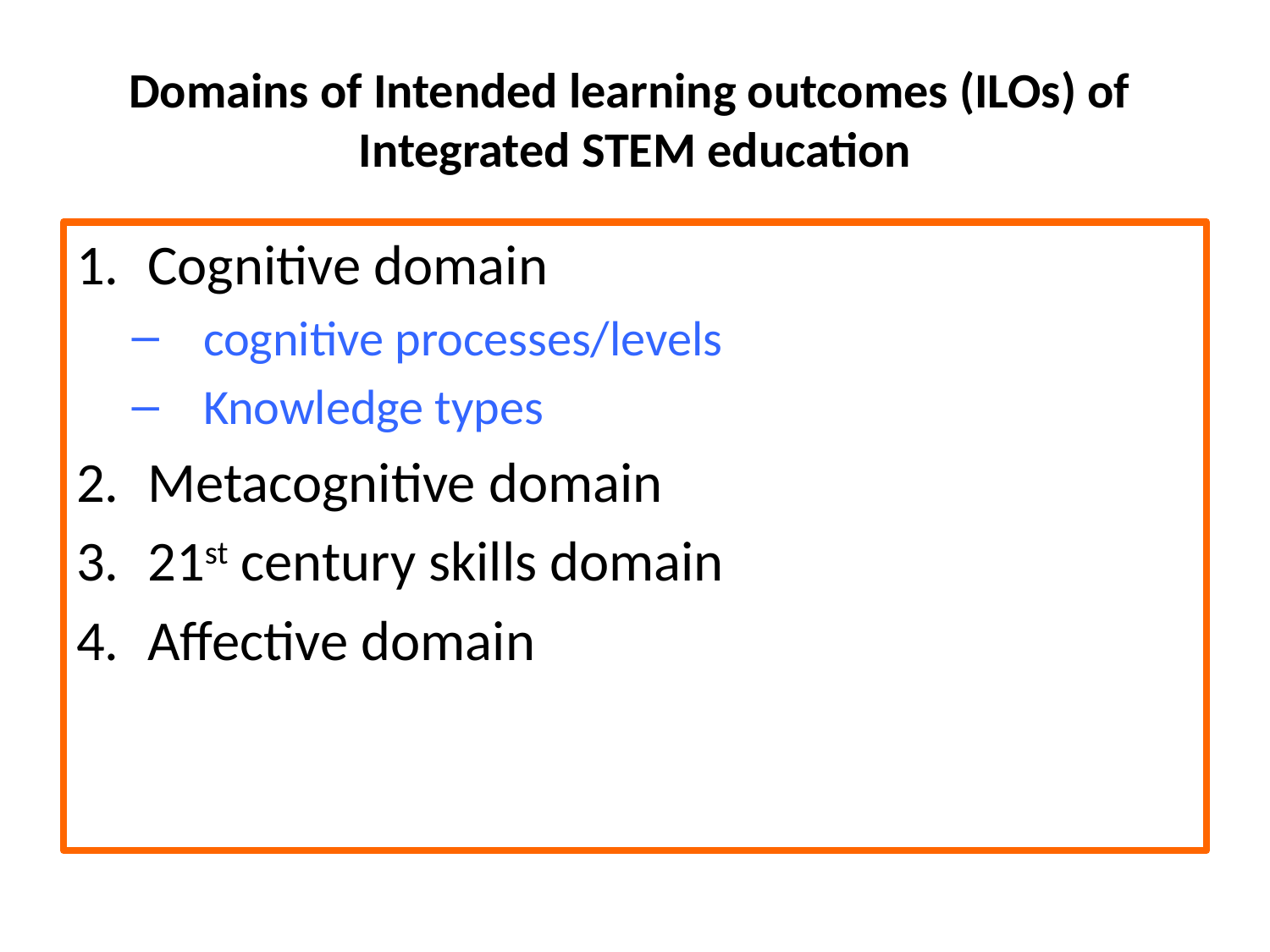

# Domains of Intended learning outcomes (ILOs) of Integrated STEM education
Cognitive domain
cognitive processes/levels
Knowledge types
Metacognitive domain
21st century skills domain
Affective domain